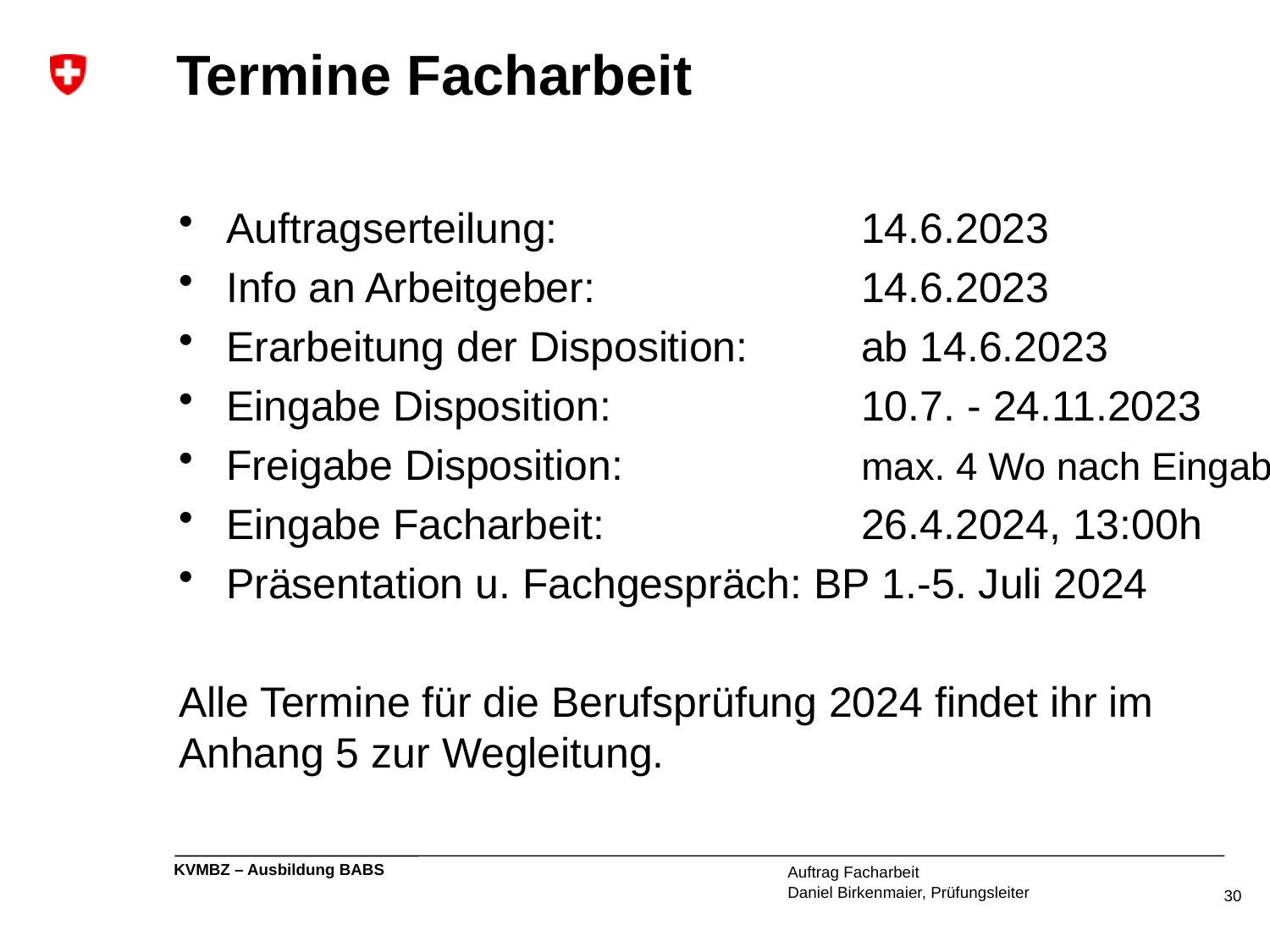

# Termine Facharbeit
Auftragserteilung:		14.6.2023
Info an Arbeitgeber: 		14.6.2023
Erarbeitung der Disposition: 	ab 14.6.2023
Eingabe Disposition:		10.7. - 24.11.2023
Freigabe Disposition:		max. 4 Wo nach Eingabe
Eingabe Facharbeit:		26.4.2024, 13:00h
Präsentation u. Fachgespräch: BP 1.-5. Juli 2024

Alle Termine für die Berufsprüfung 2024 findet ihr im Anhang 5 zur Wegleitung.
Auftrag Facharbeit
Daniel Birkenmaier, Prüfungsleiter